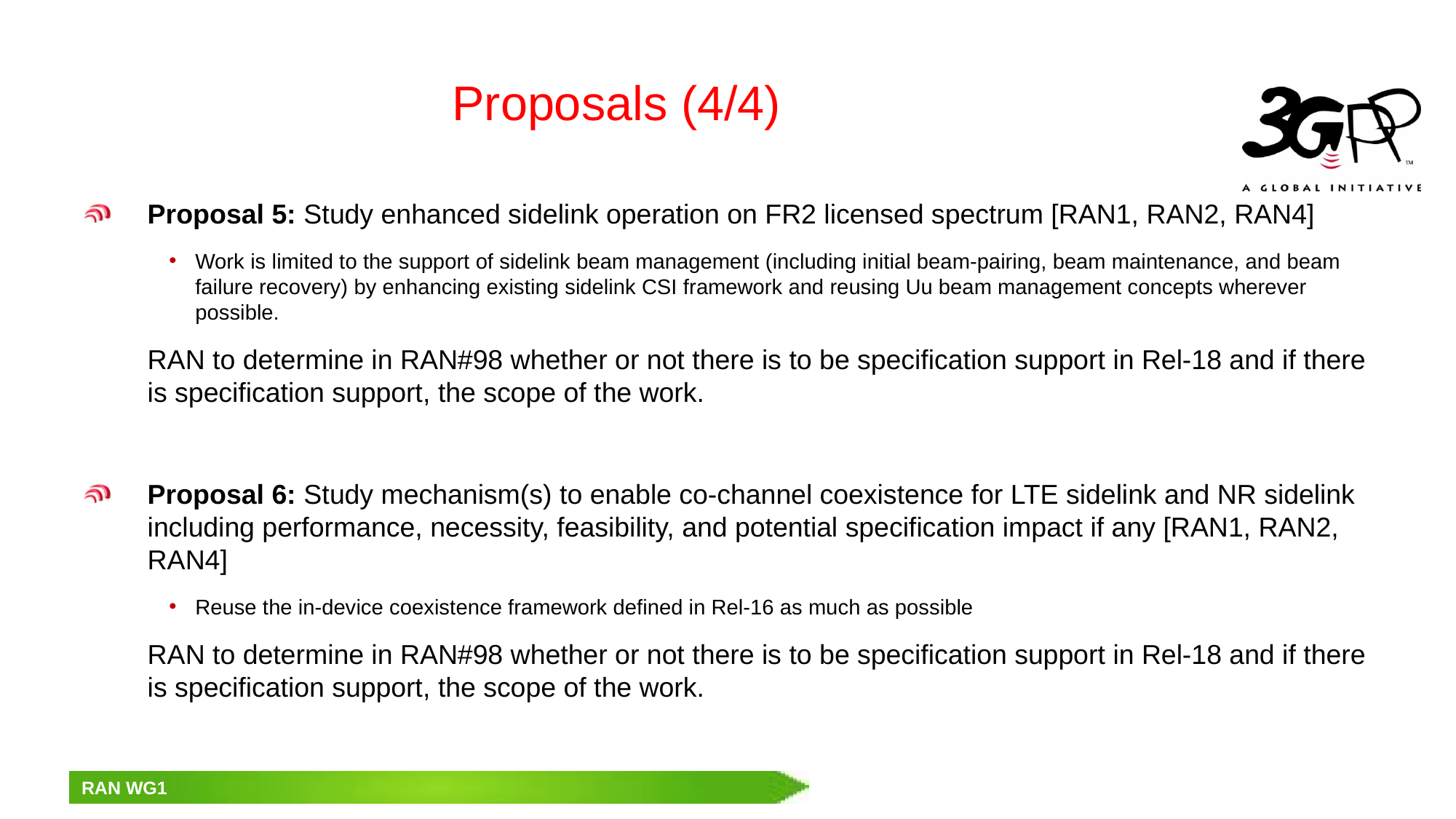

# Proposals (4/4)
Proposal 5: Study enhanced sidelink operation on FR2 licensed spectrum [RAN1, RAN2, RAN4]
Work is limited to the support of sidelink beam management (including initial beam-pairing, beam maintenance, and beam failure recovery) by enhancing existing sidelink CSI framework and reusing Uu beam management concepts wherever possible.
RAN to determine in RAN#98 whether or not there is to be specification support in Rel-18 and if there is specification support, the scope of the work.

Proposal 6: Study mechanism(s) to enable co-channel coexistence for LTE sidelink and NR sidelink including performance, necessity, feasibility, and potential specification impact if any [RAN1, RAN2, RAN4]
Reuse the in-device coexistence framework defined in Rel-16 as much as possible
RAN to determine in RAN#98 whether or not there is to be specification support in Rel-18 and if there is specification support, the scope of the work.